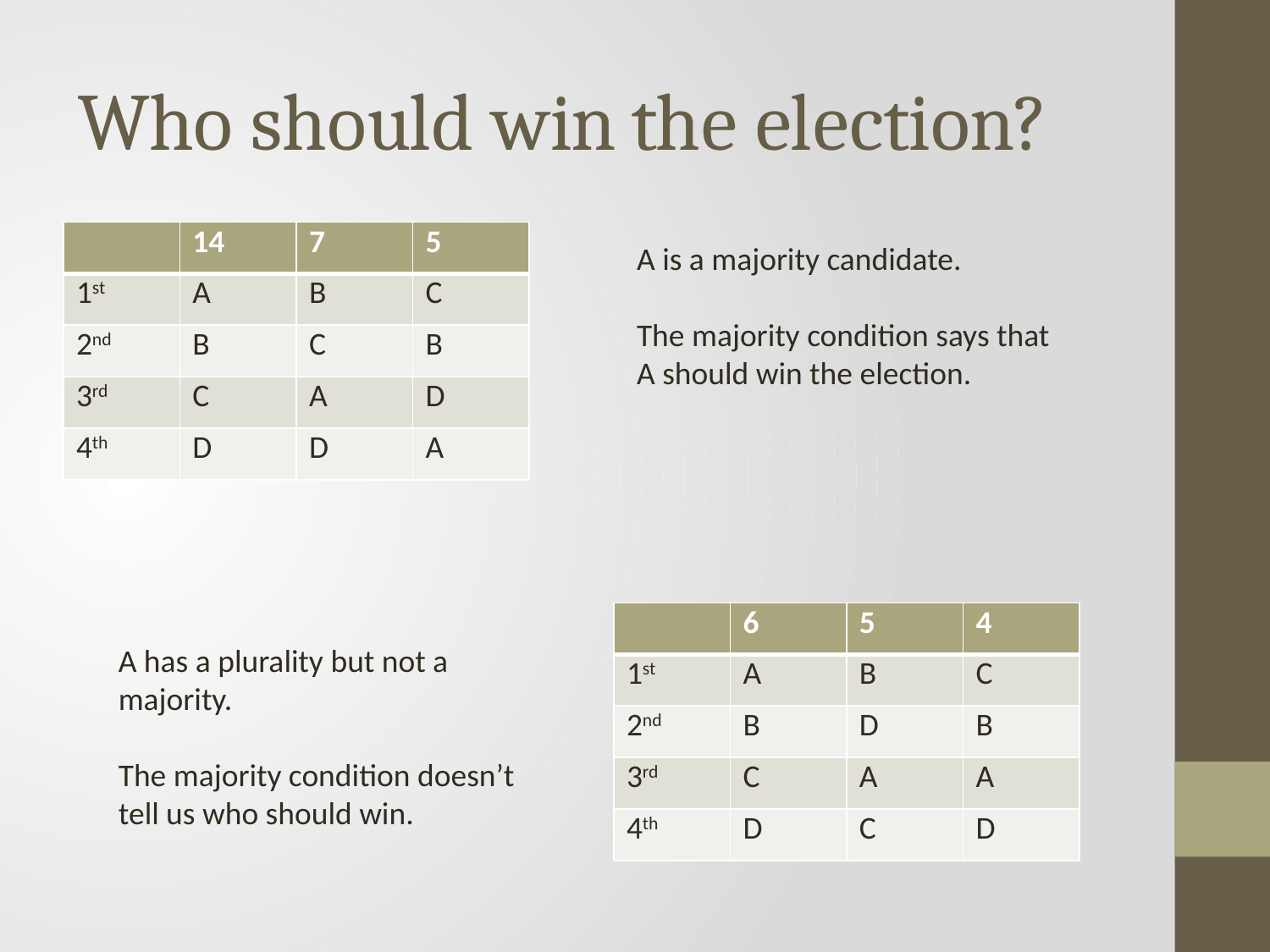

# Who should win the election?
|  | 14 | 7 | 5 |
| --- | --- | --- | --- |
| 1st | A | B | C |
| 2nd | B | C | B |
| 3rd | C | A | D |
| 4th | D | D | A |
A is a majority candidate.

The majority condition says that A should win the election.
|  | 6 | 5 | 4 |
| --- | --- | --- | --- |
| 1st | A | B | C |
| 2nd | B | D | B |
| 3rd | C | A | A |
| 4th | D | C | D |
A has a plurality but not a majority.

The majority condition doesn’t tell us who should win.